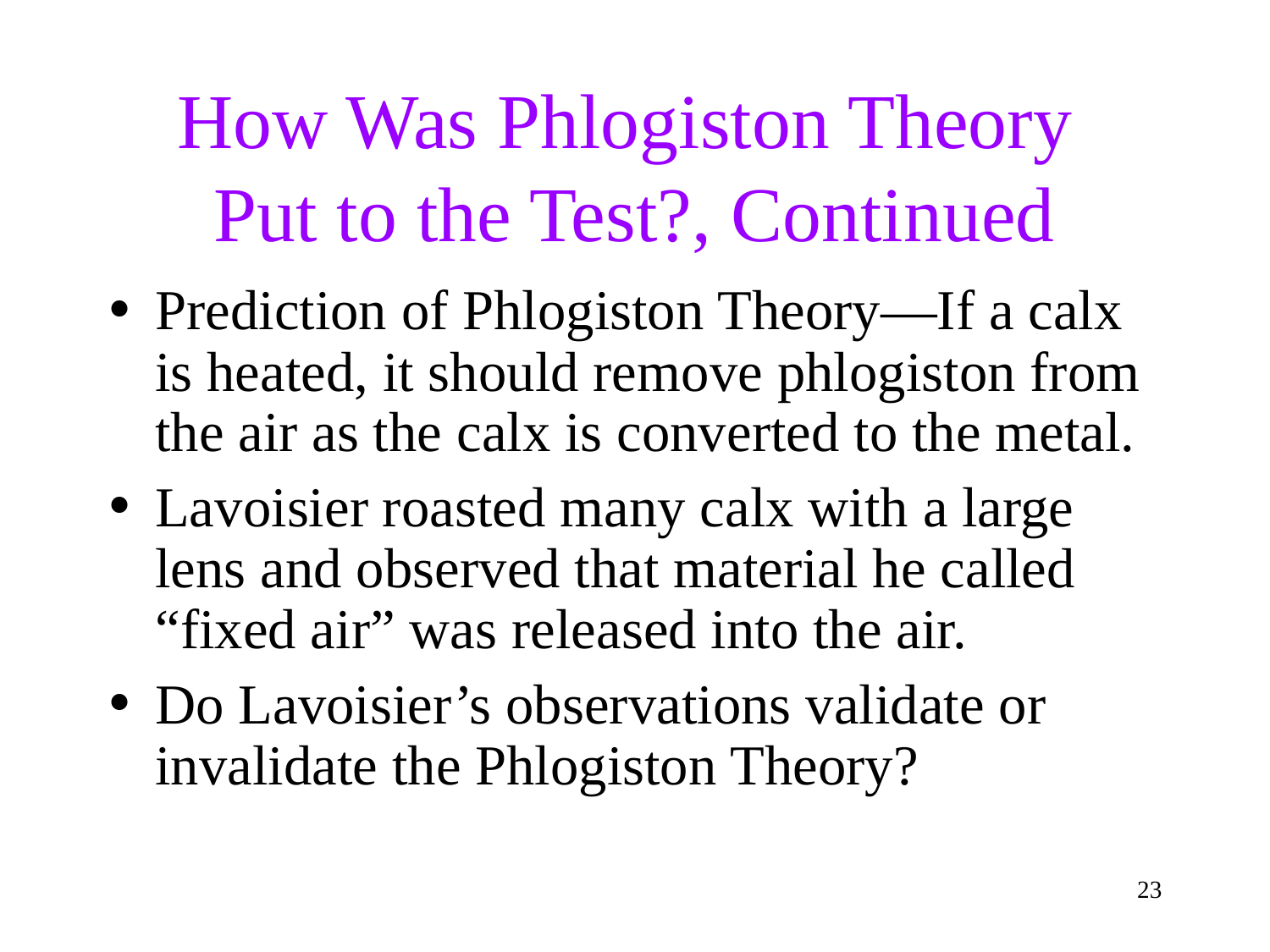

How Was Phlogiston Theory
Put to the Test?, Continued
Prediction of Phlogiston Theory—If a calx is heated, it should remove phlogiston from the air as the calx is converted to the metal.
Lavoisier roasted many calx with a large lens and observed that material he called “fixed air” was released into the air.
Do Lavoisier’s observations validate or invalidate the Phlogiston Theory?
23